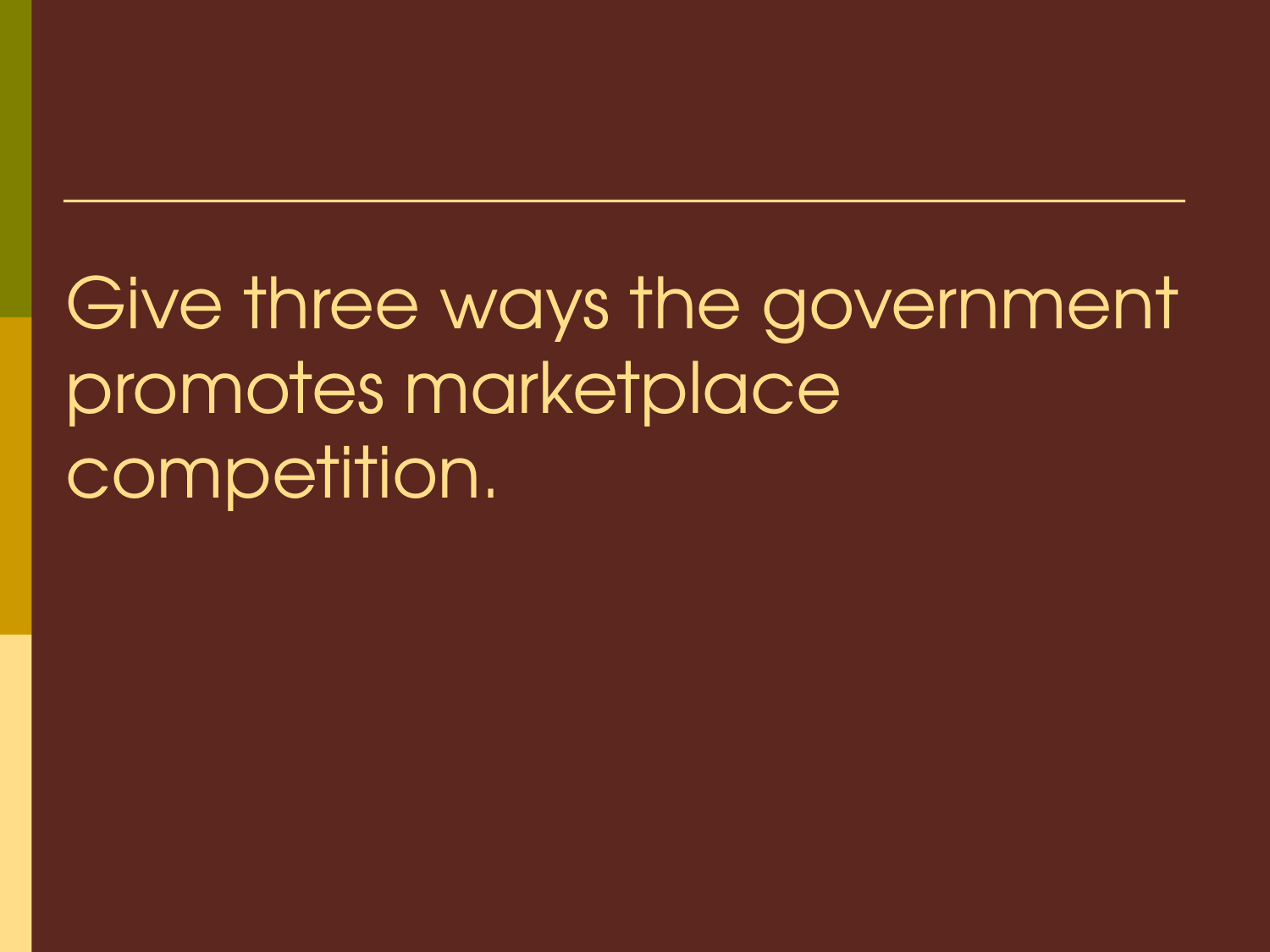

# Give three ways the government promotes marketplace competition.